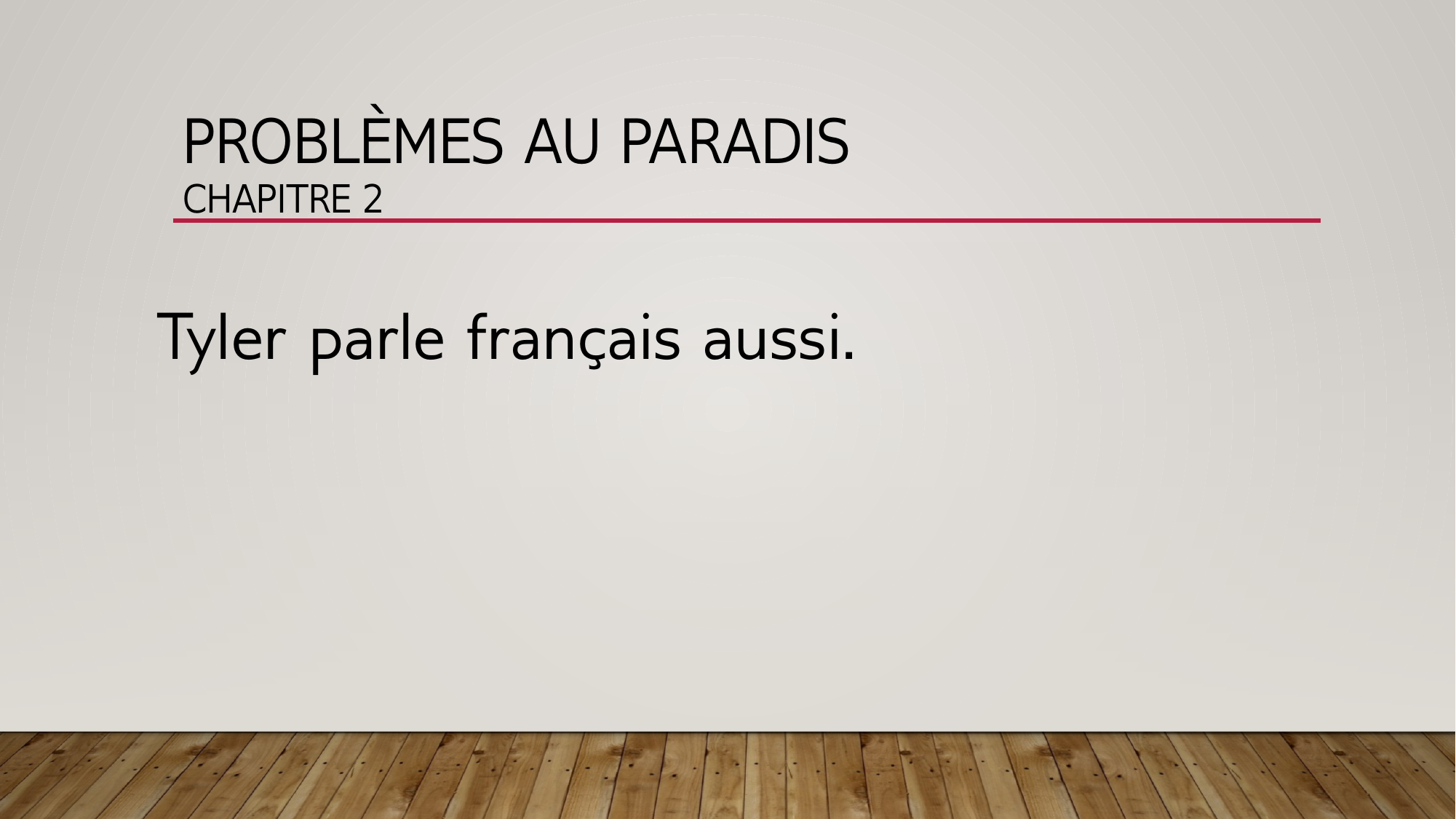

# Problèmes au paradis chapitre 2
Tyler parle français aussi.